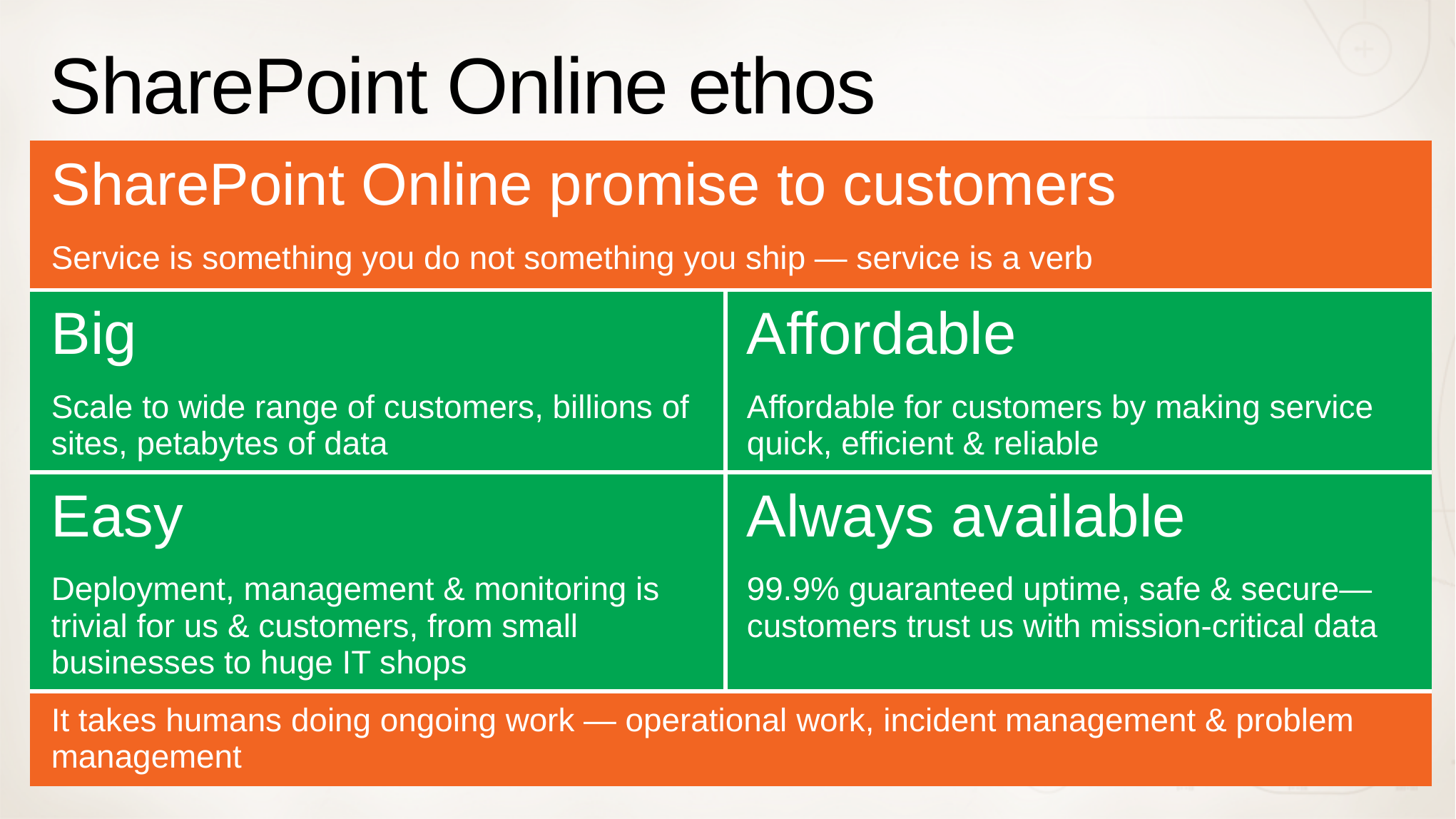

# SharePoint Online ethos
| SharePoint Online promise to customers |  |
| --- | --- |
| Service is something you do not something you ship — service is a verb |  |
| Big | Affordable |
| Scale to wide range of customers, billions of sites, petabytes of data | Affordable for customers by making service quick, efficient & reliable |
| Easy | Always available |
| Deployment, management & monitoring is trivial for us & customers, from small businesses to huge IT shops | 99.9% guaranteed uptime, safe & secure—customers trust us with mission-critical data |
| It takes humans doing ongoing work — operational work, incident management & problem management |  |